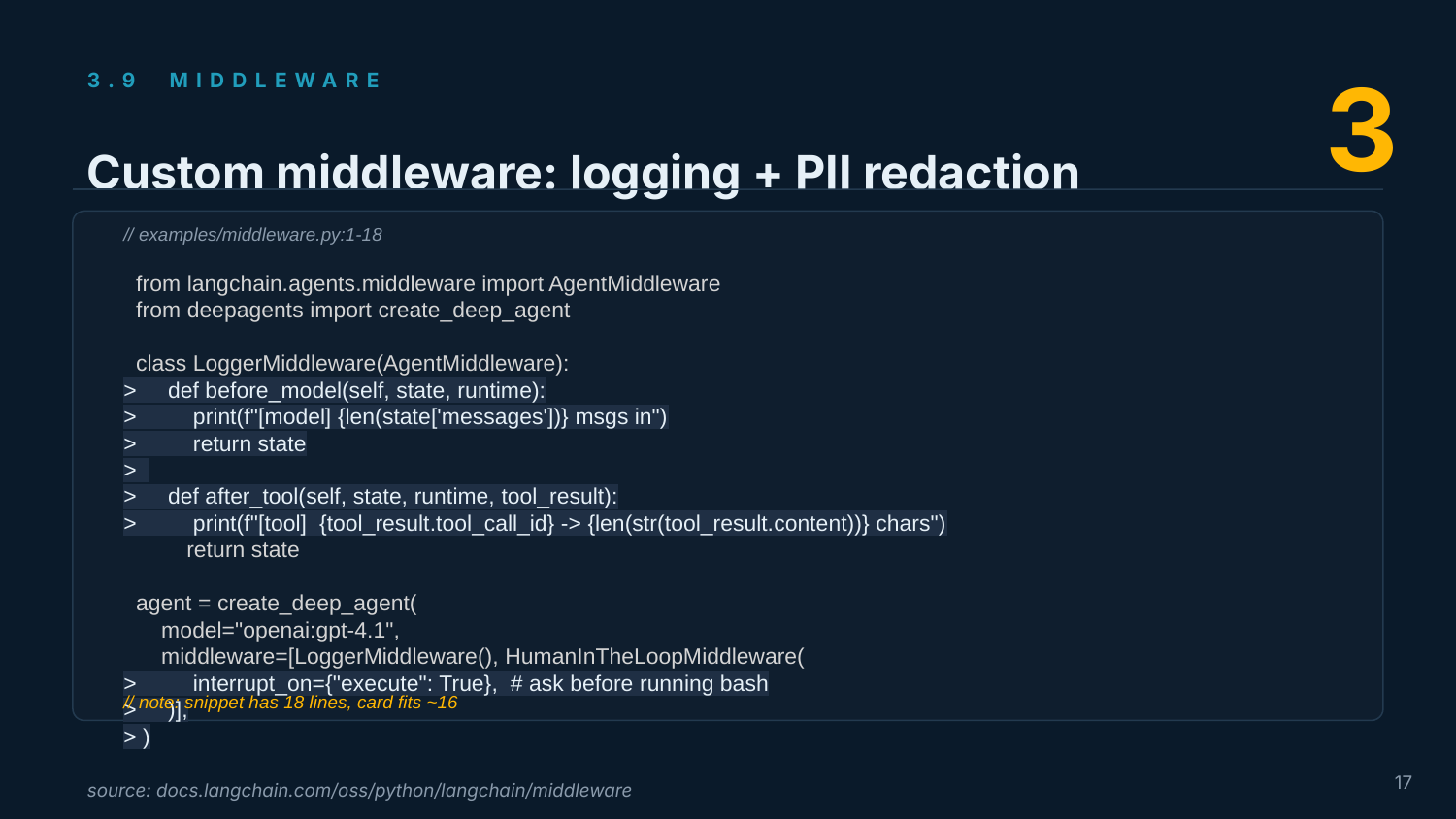

3
3.9  MIDDLEWARE
Custom middleware: logging + PII redaction

// examples/middleware.py:1-18
  from langchain.agents.middleware import AgentMiddleware
  from deepagents import create_deep_agent

  class LoggerMiddleware(AgentMiddleware):
>     def before_model(self, state, runtime):
>         print(f"[model] {len(state['messages'])} msgs in")
>         return state
>
>     def after_tool(self, state, runtime, tool_result):
>         print(f"[tool]  {tool_result.tool_call_id} -> {len(str(tool_result.content))} chars")
          return state

  agent = create_deep_agent(
      model="openai:gpt-4.1",
      middleware=[LoggerMiddleware(), HumanInTheLoopMiddleware(
>         interrupt_on={"execute": True},  # ask before running bash
>     )],
> )

// note: snippet has 18 lines, card fits ~16
17
source: docs.langchain.com/oss/python/langchain/middleware